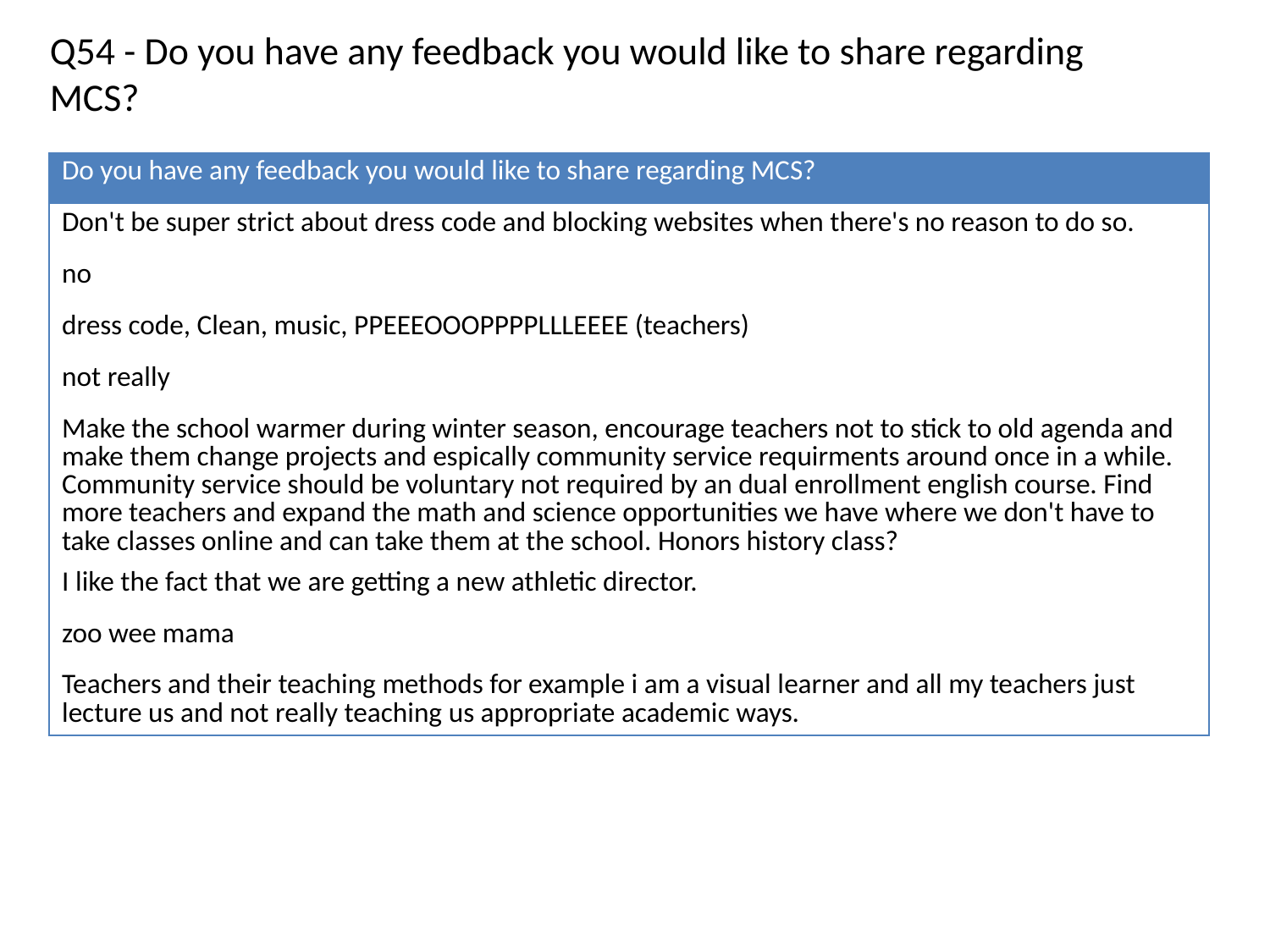

Q54 - Do you have any feedback you would like to share regarding MCS?
| Do you have any feedback you would like to share regarding MCS? |
| --- |
| Don't be super strict about dress code and blocking websites when there's no reason to do so. |
| no |
| dress code, Clean, music, PPEEEOOOPPPPLLLEEEE (teachers) |
| not really |
| Make the school warmer during winter season, encourage teachers not to stick to old agenda and make them change projects and espically community service requirments around once in a while. Community service should be voluntary not required by an dual enrollment english course. Find more teachers and expand the math and science opportunities we have where we don't have to take classes online and can take them at the school. Honors history class? |
| I like the fact that we are getting a new athletic director. |
| zoo wee mama |
| Teachers and their teaching methods for example i am a visual learner and all my teachers just lecture us and not really teaching us appropriate academic ways. |